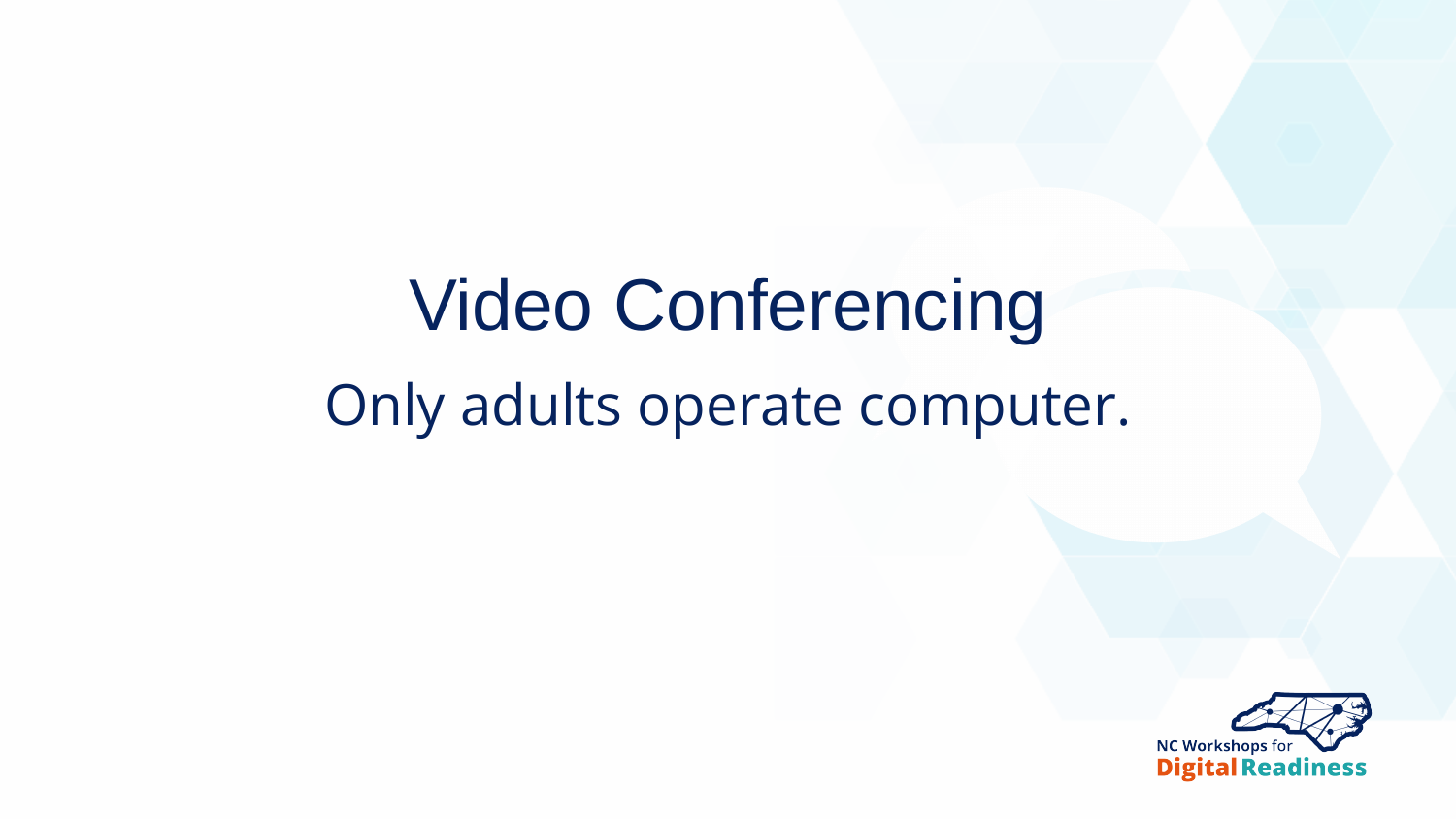

# Video Conferencing
Only adults operate computer.